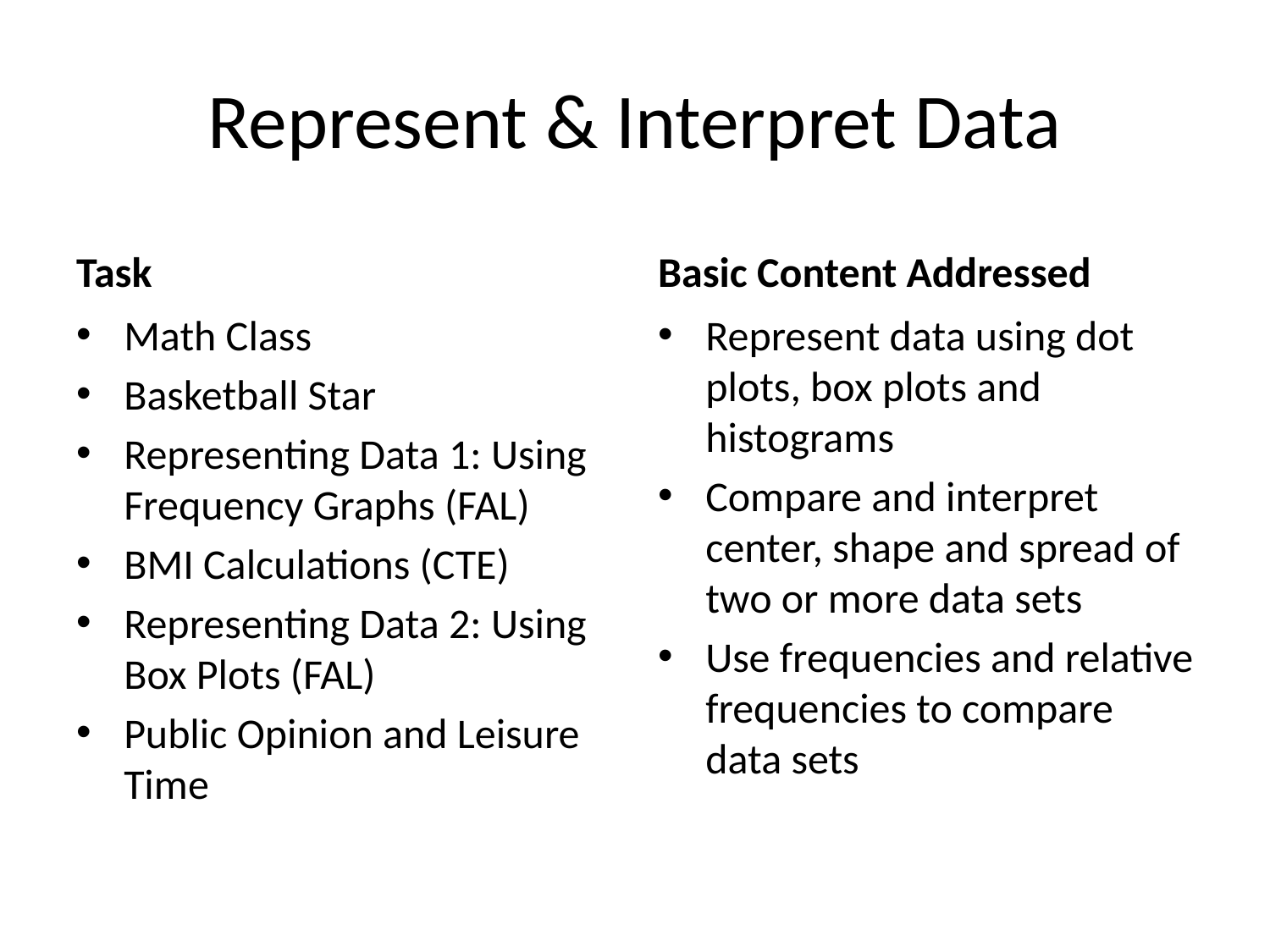

# Represent & Interpret Data
Task
Basic Content Addressed
Math Class
Basketball Star
Representing Data 1: Using Frequency Graphs (FAL)
BMI Calculations (CTE)
Representing Data 2: Using Box Plots (FAL)
Public Opinion and Leisure Time

Represent data using dot plots, box plots and histograms
Compare and interpret center, shape and spread of two or more data sets
Use frequencies and relative frequencies to compare data sets